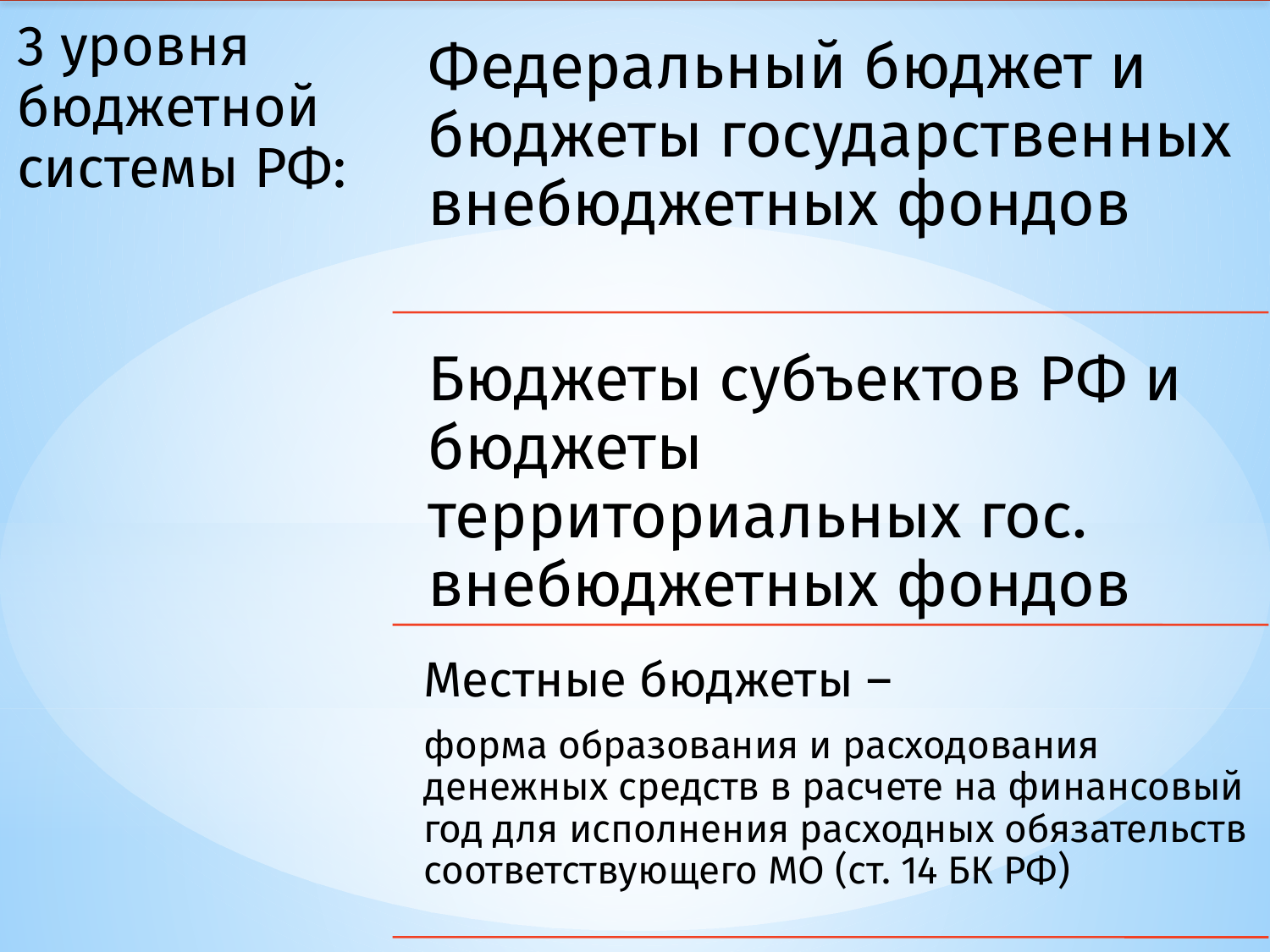

3 уровня бюджетной системы РФ:
Федеральный бюджет и бюджеты государственных внебюджетных фондов
Бюджеты субъектов РФ и бюджеты территориальных гос. внебюджетных фондов
Местные бюджеты –
форма образования и расходования денежных средств в расчете на финансовый год для исполнения расходных обязательств соответствующего МО (ст. 14 БК РФ)